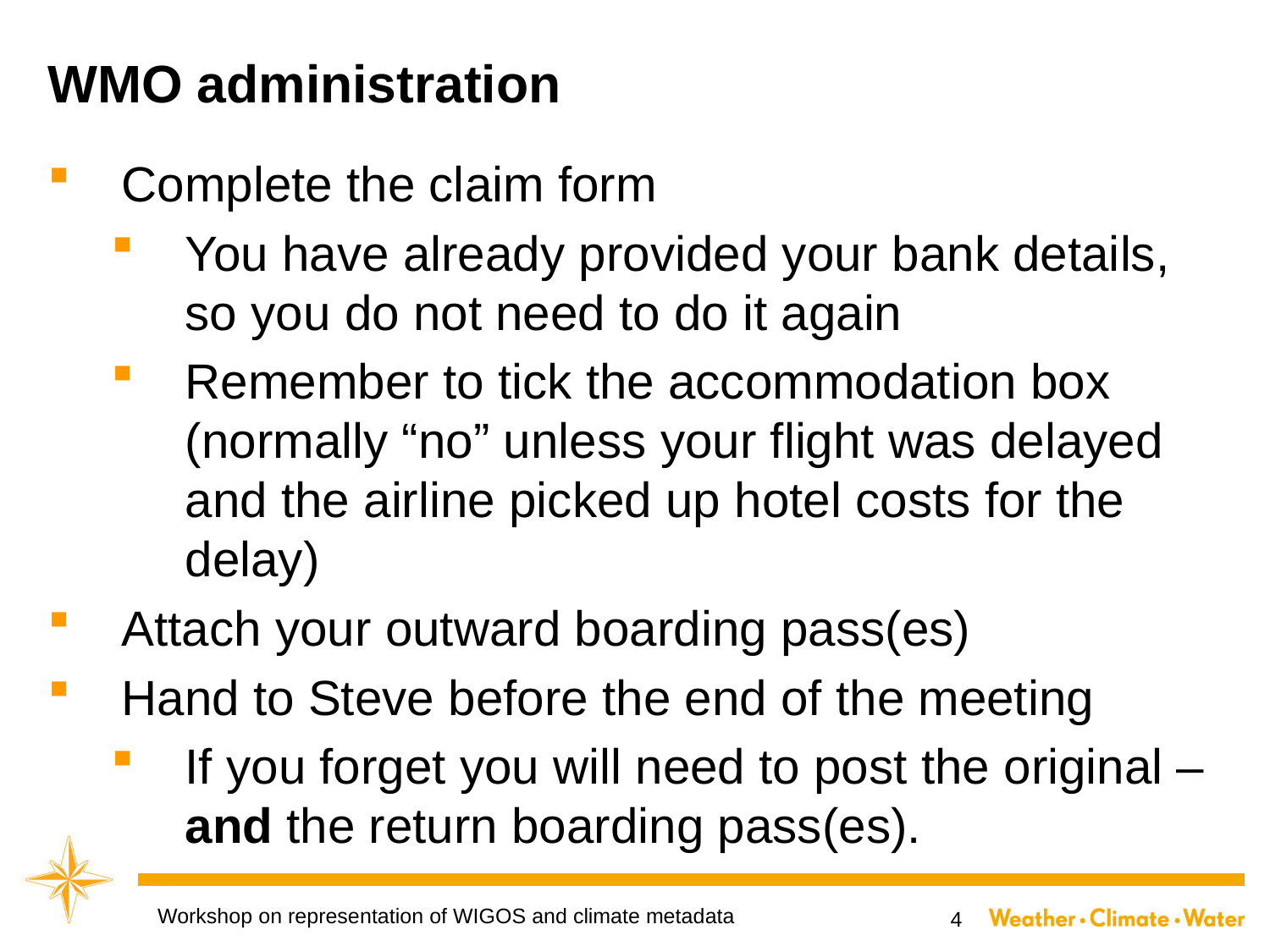

# WMO administration
Complete the claim form
You have already provided your bank details, so you do not need to do it again
Remember to tick the accommodation box (normally “no” unless your flight was delayed and the airline picked up hotel costs for the delay)
Attach your outward boarding pass(es)
Hand to Steve before the end of the meeting
If you forget you will need to post the original – and the return boarding pass(es).
Workshop on representation of WIGOS and climate metadata
4